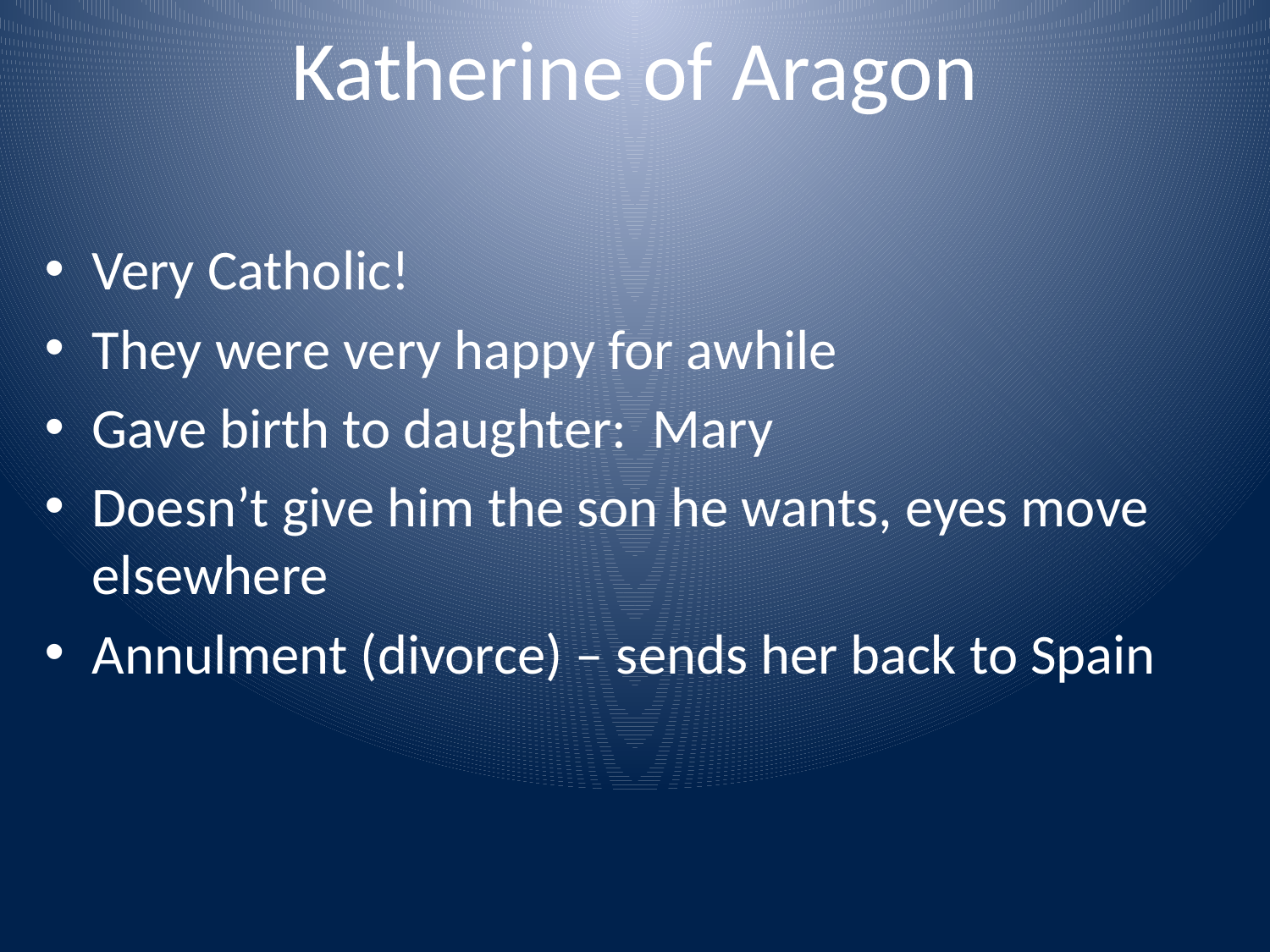

# Katherine of Aragon

Very Catholic!
They were very happy for awhile
Gave birth to daughter:  Mary
Doesn’t give him the son he wants, eyes move elsewhere
Annulment (divorce) – sends her back to Spain